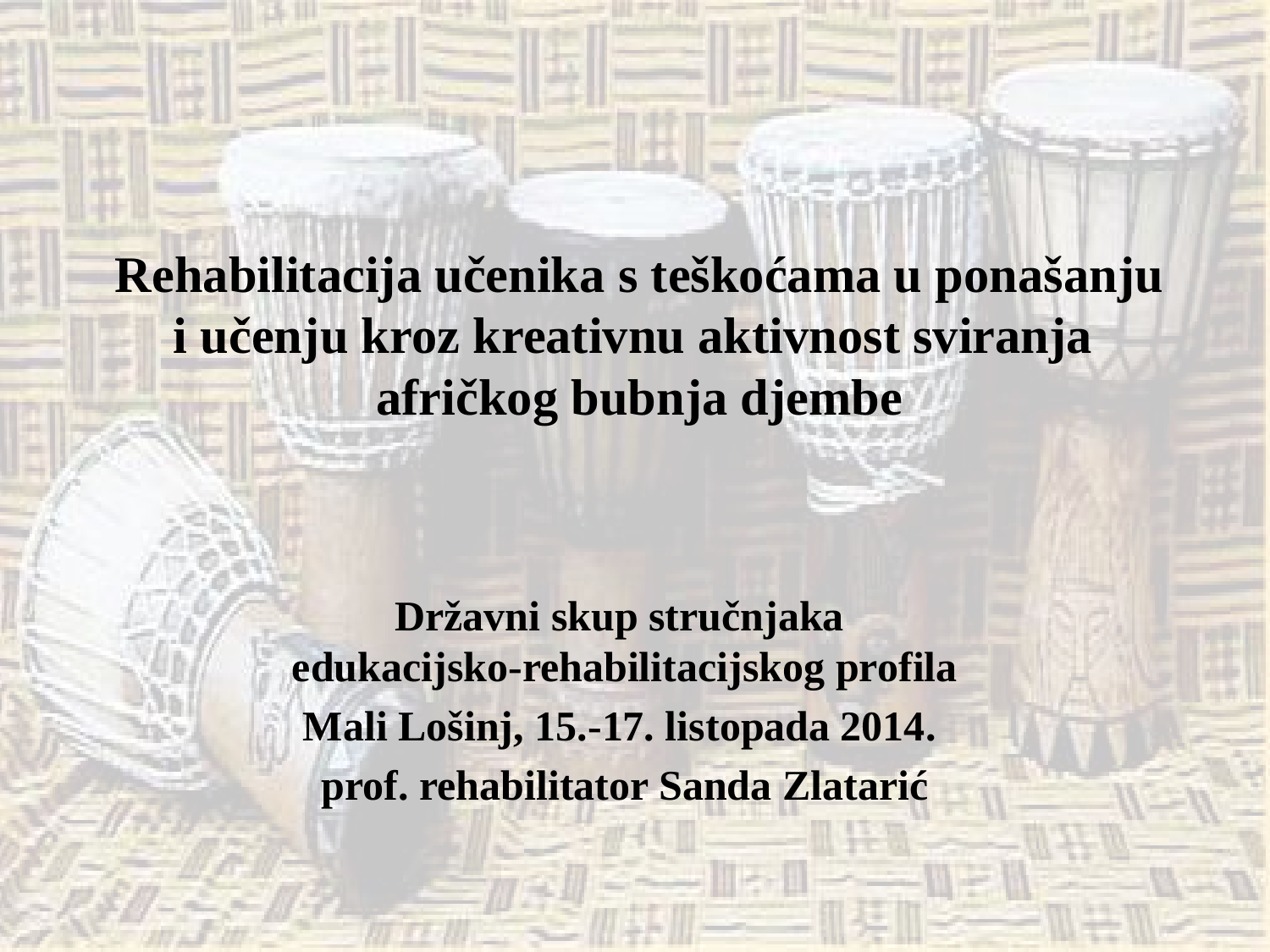

# Rehabilitacija učenika s teškoćama u ponašanju i učenju kroz kreativnu aktivnost sviranja  afričkog bubnja djembe

Državni skup stručnjaka
edukacijsko-rehabilitacijskog profila
Mali Lošinj, 15.-17. listopada 2014.
prof. rehabilitator Sanda Zlatarić